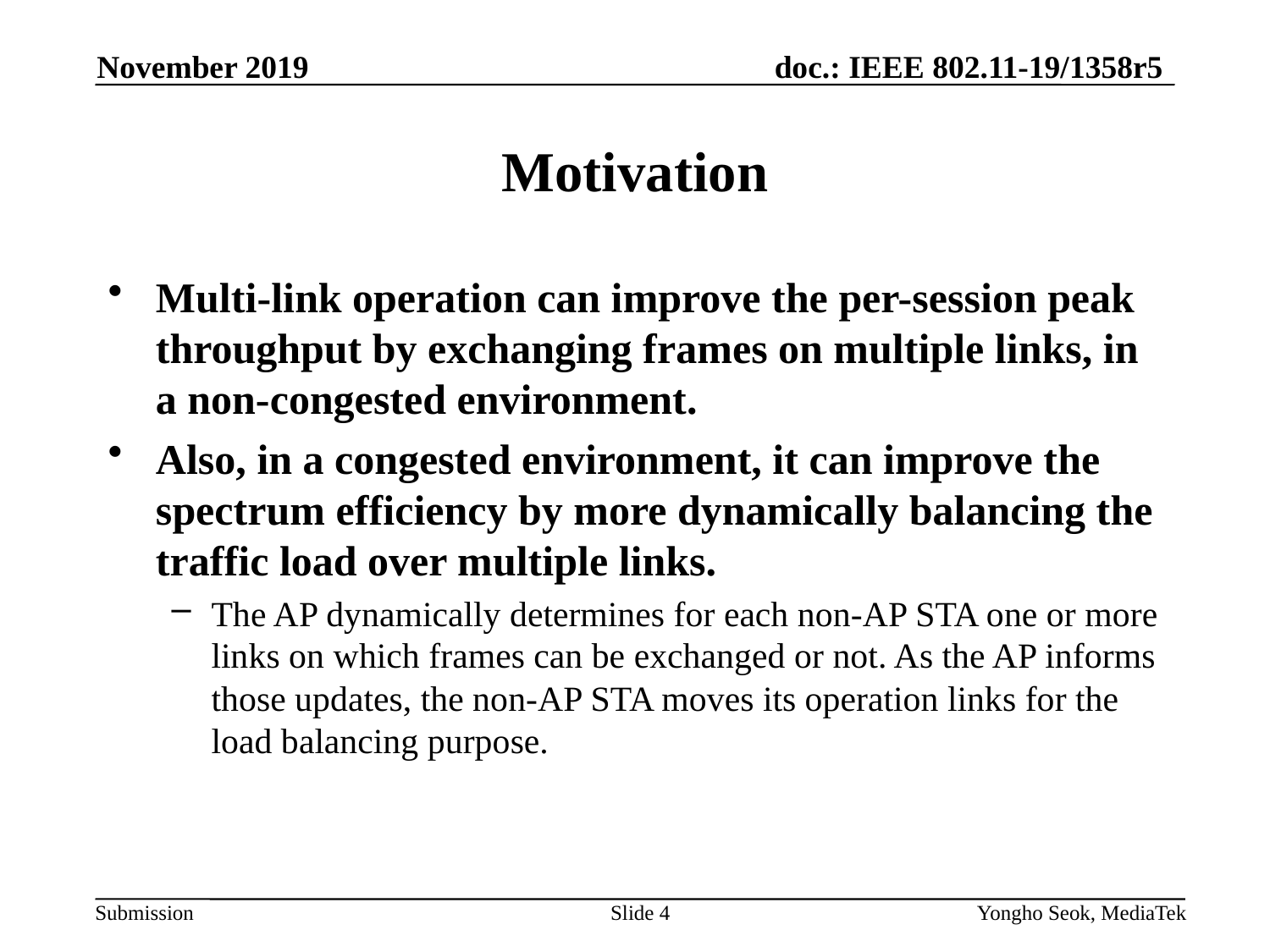

November 2019
# Motivation
Multi-link operation can improve the per-session peak throughput by exchanging frames on multiple links, in a non-congested environment.
Also, in a congested environment, it can improve the spectrum efficiency by more dynamically balancing the traffic load over multiple links.
The AP dynamically determines for each non-AP STA one or more links on which frames can be exchanged or not. As the AP informs those updates, the non-AP STA moves its operation links for the load balancing purpose.

Slide 4
Yongho Seok, MediaTek